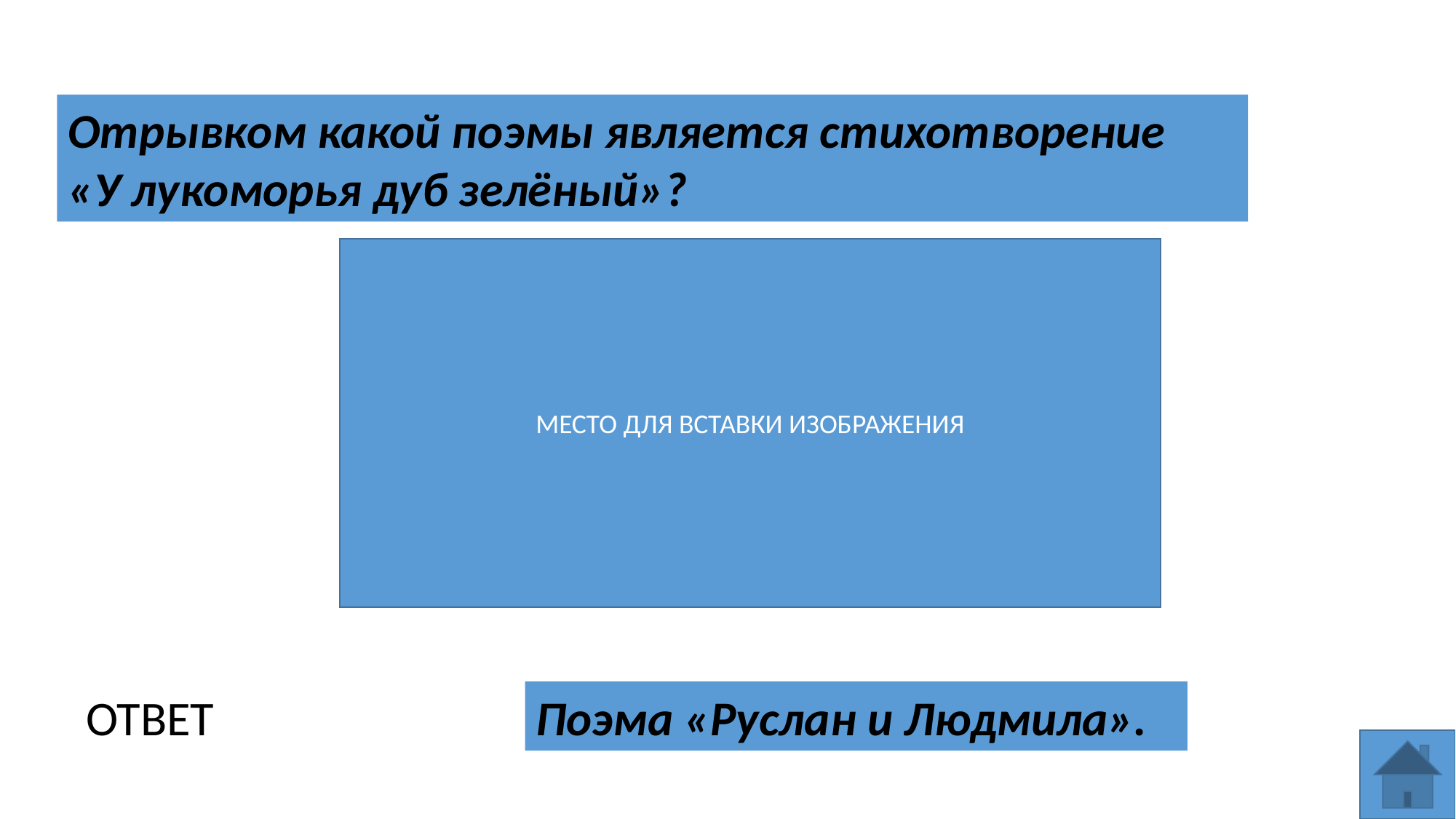

Отрывком какой поэмы является стихотворение   «У лукоморья дуб зелёный»?
МЕСТО ДЛЯ ВСТАВКИ ИЗОБРАЖЕНИЯ
Поэма «Руслан и Людмила».
ОТВЕТ